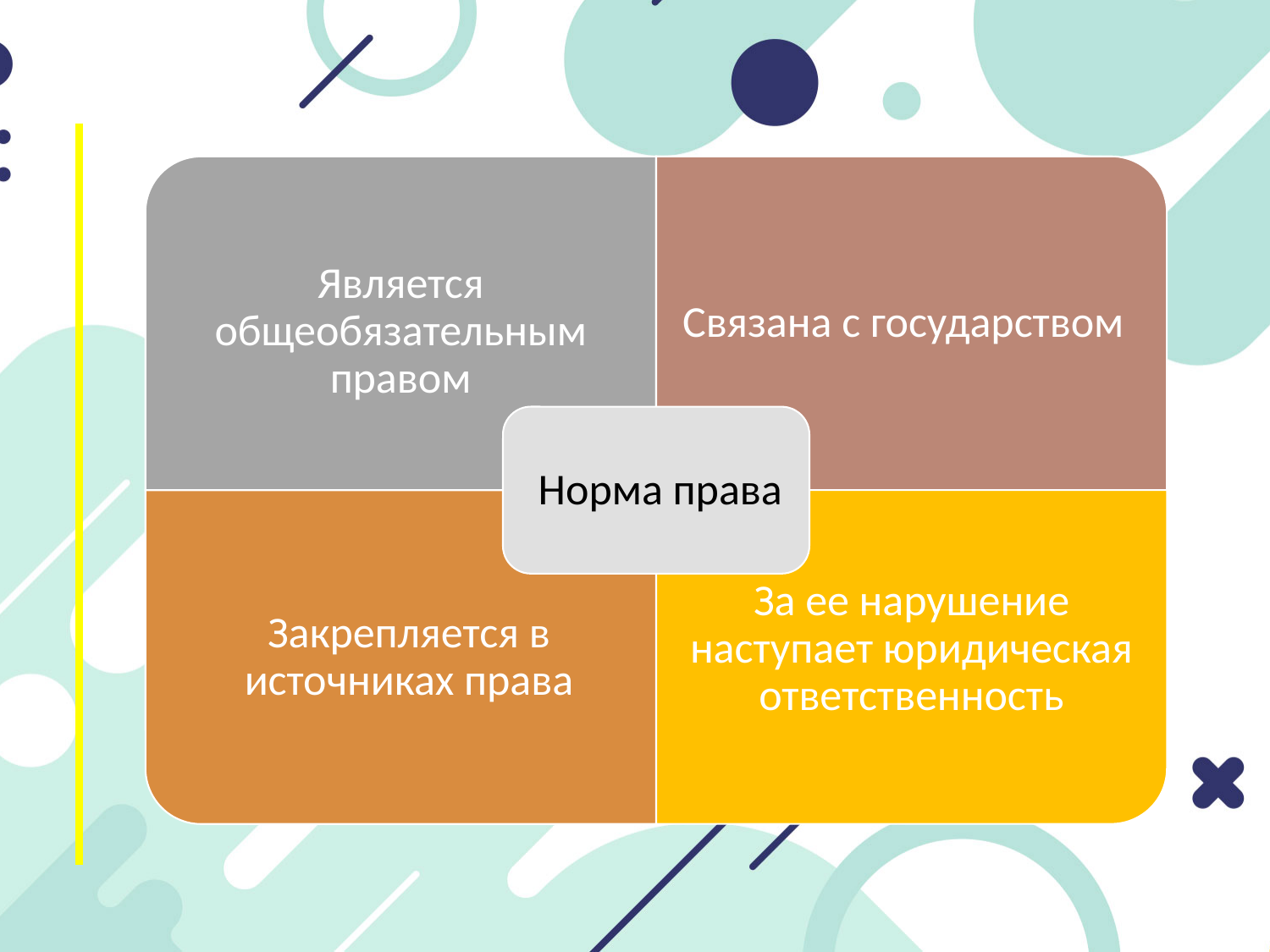

Является общеобязательным правом
Связана с государством
Закрепляется в источниках права
За ее нарушение наступает юридическая ответственность
Норма права